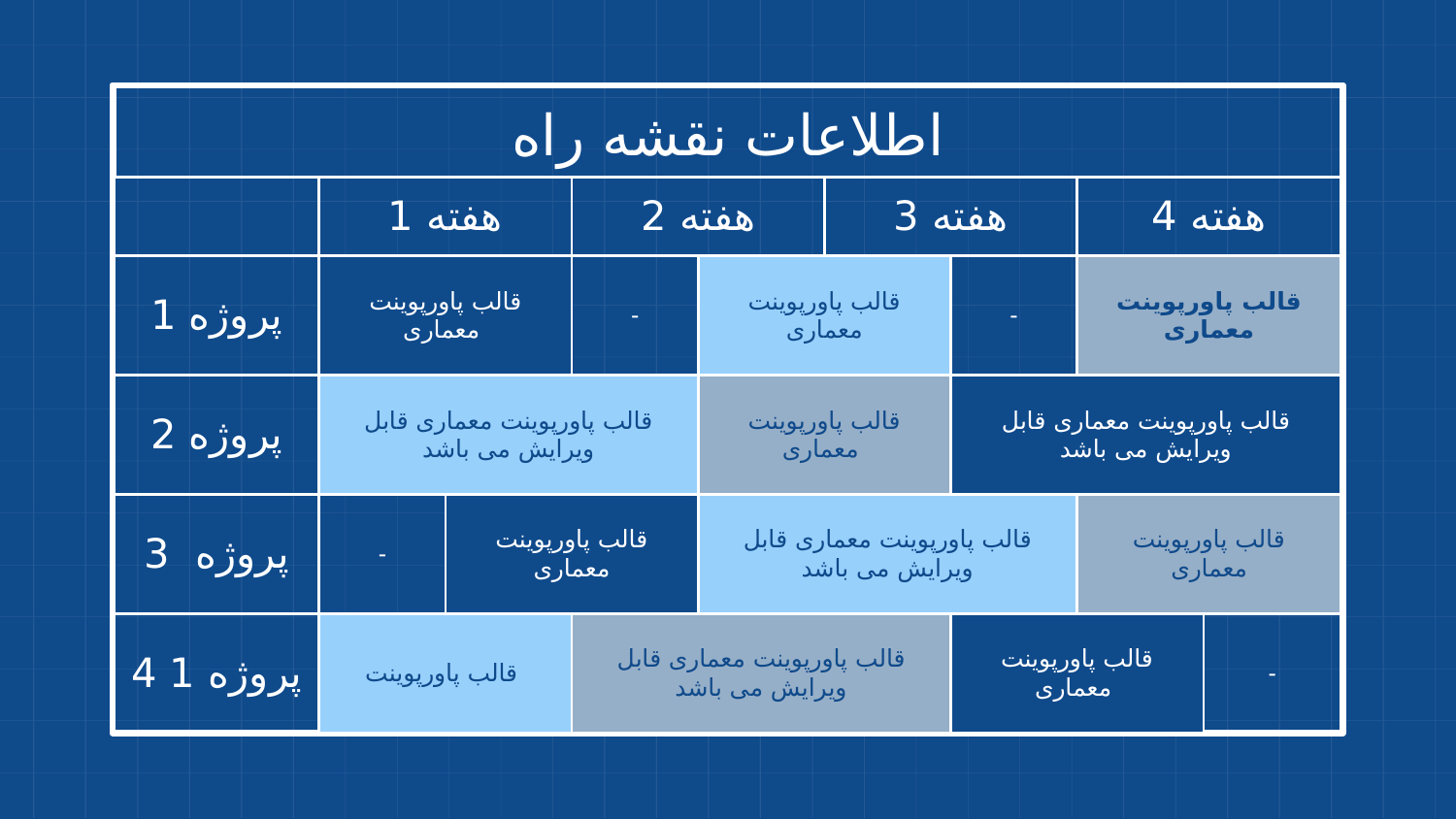

# اطلاعات نقشه راه
|  | هفته 1 |  | هفته 2 |  | هفته 3 |  | هفته 4 |  |
| --- | --- | --- | --- | --- | --- | --- | --- | --- |
| پروژه 1 | قالب پاورپوینت معماری |  | - | قالب پاورپوینت معماری |  | - | قالب پاورپوینت معماری |  |
| پروژه 2 | قالب پاورپوینت معماری قابل ویرایش می باشد |  |  | قالب پاورپوینت معماری |  | قالب پاورپوینت معماری قابل ویرایش می باشد |  |  |
| پروژه 3 | - | قالب پاورپوینت معماری |  | قالب پاورپوینت معماری قابل ویرایش می باشد |  |  | قالب پاورپوینت معماری |  |
| پروژه 1 4 | قالب پاورپوینت |  | قالب پاورپوینت معماری قابل ویرایش می باشد |  |  | قالب پاورپوینت معماری |  | - |